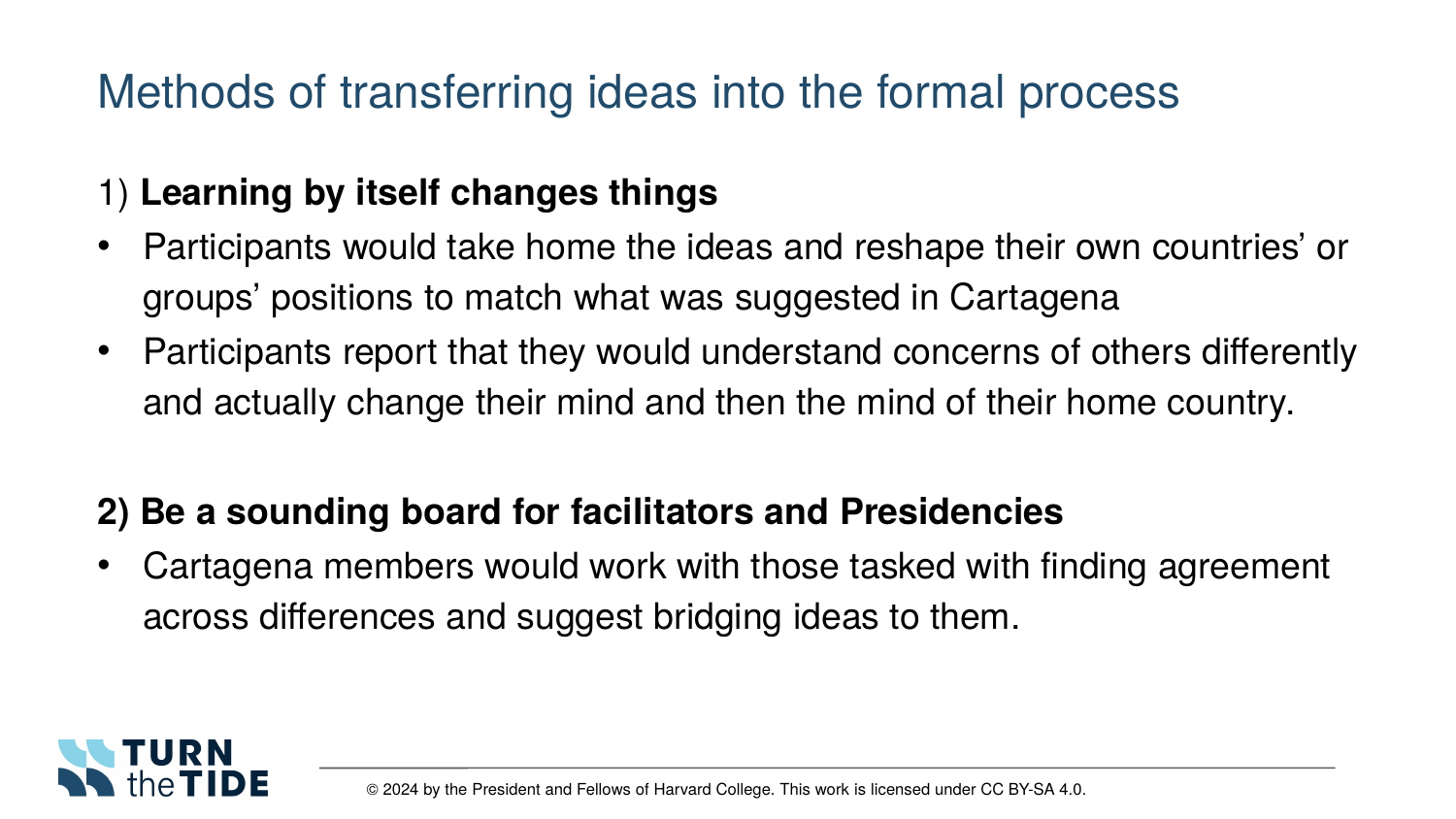

Methods of transferring ideas into the formal process
1) Learning by itself changes things
Participants would take home the ideas and reshape their own countries’ or groups’ positions to match what was suggested in Cartagena
Participants report that they would understand concerns of others differently and actually change their mind and then the mind of their home country.

2) Be a sounding board for facilitators and Presidencies
Cartagena members would work with those tasked with finding agreement across differences and suggest bridging ideas to them.